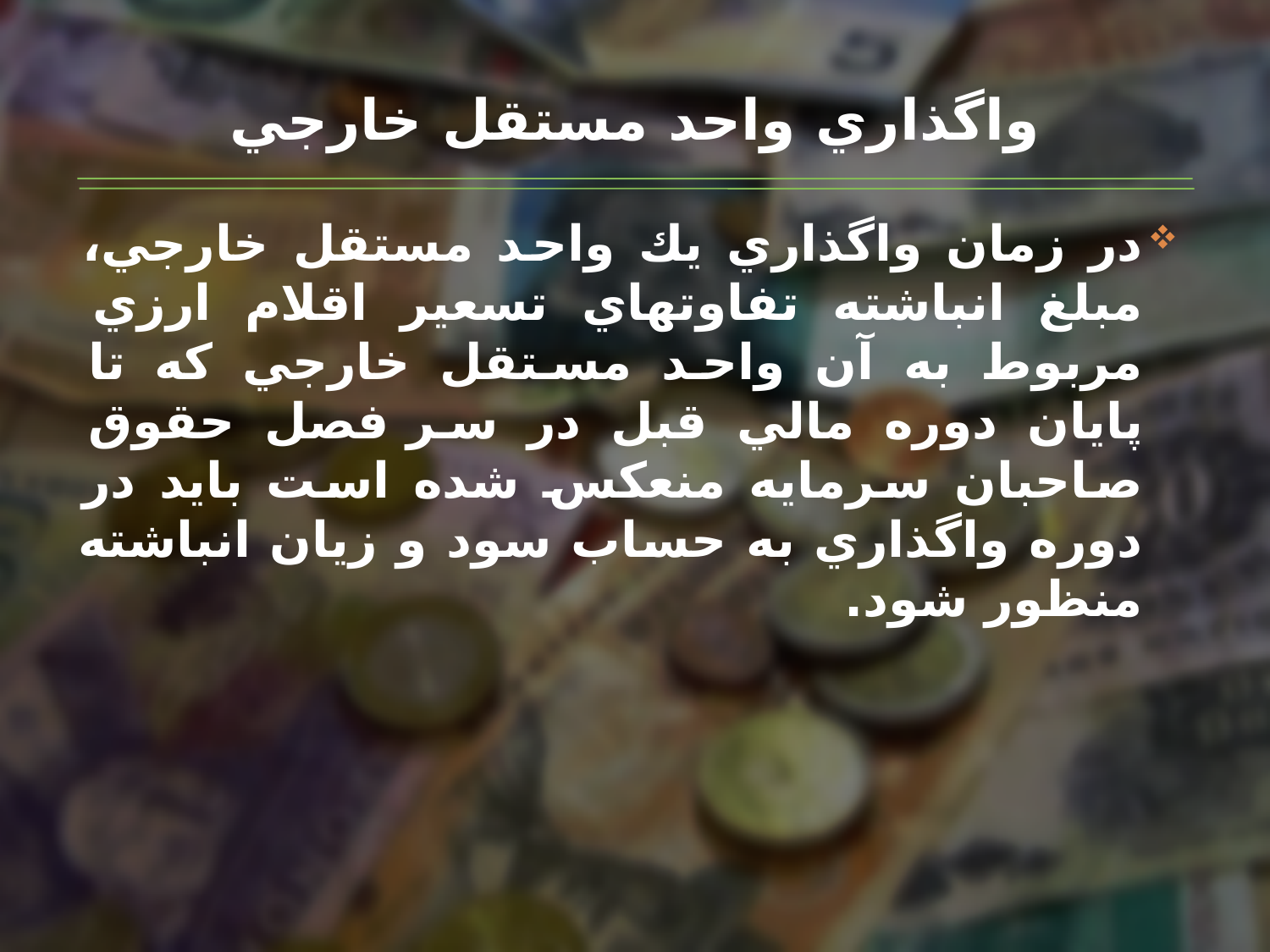

# واگذاري‌ واحد مستقل‌ خارجي‌
در زمان‌ واگذاري‌ يك‌ واحد مستقل‌ خارجي‌، مبلغ‌ انباشته‌ تفاوتهاي‌ تسعير اقلام‌ ارزي‌ مربوط‌ به‌ آن‌ واحد مستقل‌ خارجي‌ كه‌ تا پايان‌ دوره‌ مالي‌ قبل‌ در سر فصل‌ حقوق‌ صاحبان‌ سرمايه‌ منعكس‌ شده‌ است‌ بايد در دوره‌ واگذاري‌ به‌ حساب‌ سود و زيان‌ انباشته‌ منظور شود.